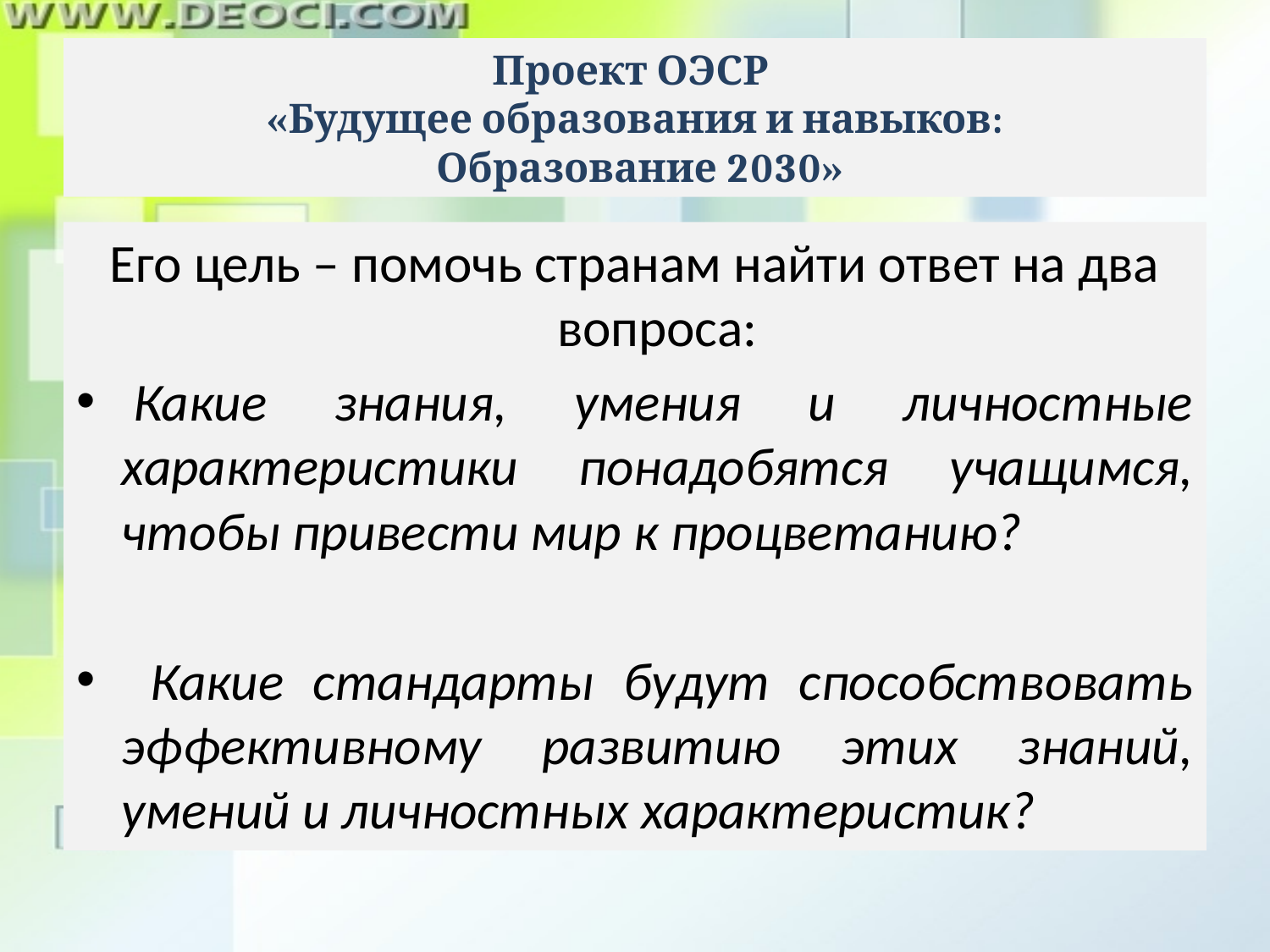

# Проект ОЭСР «Будущее образования и навыков: Образование 2030»
Его цель – помочь странам найти ответ на два вопроса:
 Какие знания, умения и личностные характеристики понадобятся учащимся, чтобы привести мир к процветанию?

 Какие стандарты будут способствовать эффективному развитию этих знаний, умений и личностных характеристик?